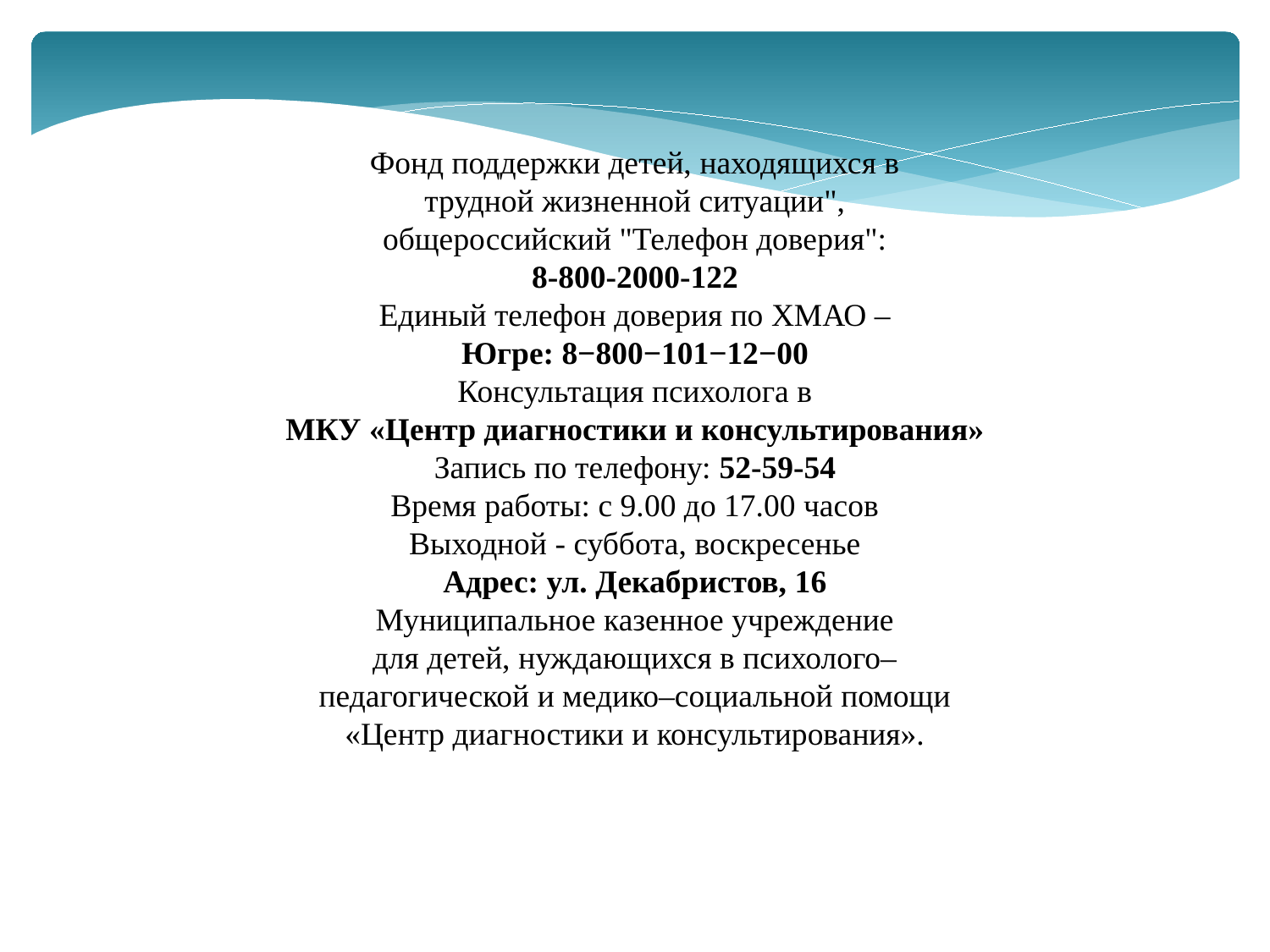

Фонд поддержки детей, находящихся в
трудной жизненной ситуации",
общероссийский "Телефон доверия":
8-800-2000-122
Единый телефон доверия по ХМАО –
Югре: 8−800−101−12−00
Консультация психолога в
МКУ «Центр диагностики и консультирования»
Запись по телефону: 52-59-54
Время работы: с 9.00 до 17.00 часов
Выходной - суббота, воскресенье
Адрес: ул. Декабристов, 16
Муниципальное казенное учреждение
для детей, нуждающихся в психолого–
педагогической и медико–социальной помощи
«Центр диагностики и консультирования».